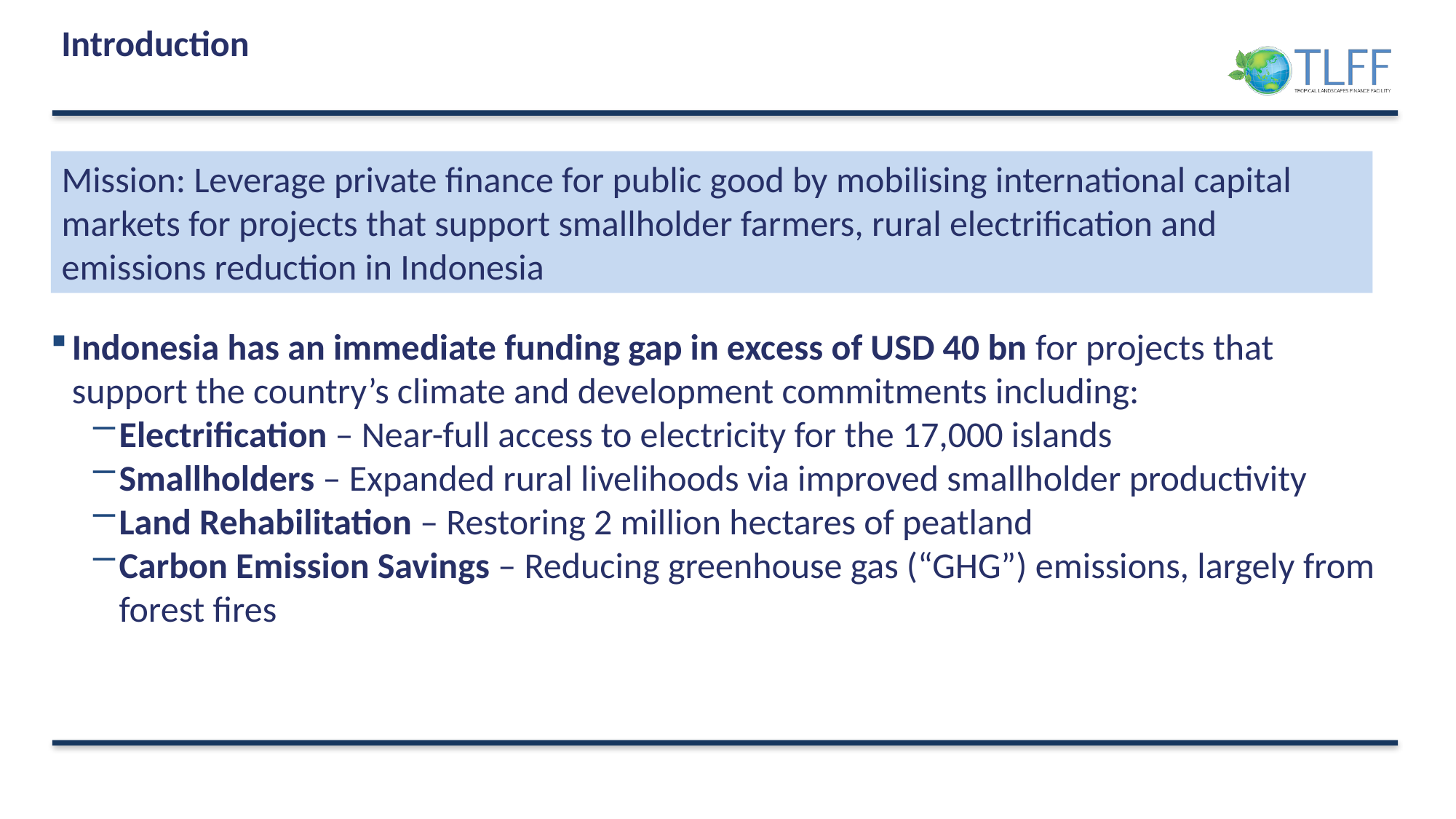

# Introduction
Mission: Leverage private finance for public good by mobilising international capital markets for projects that support smallholder farmers, rural electrification and emissions reduction in Indonesia
Indonesia has an immediate funding gap in excess of USD 40 bn for projects that support the country’s climate and development commitments including:
Electrification – Near-full access to electricity for the 17,000 islands
Smallholders – Expanded rural livelihoods via improved smallholder productivity
Land Rehabilitation – Restoring 2 million hectares of peatland
Carbon Emission Savings – Reducing greenhouse gas (“GHG”) emissions, largely from forest fires